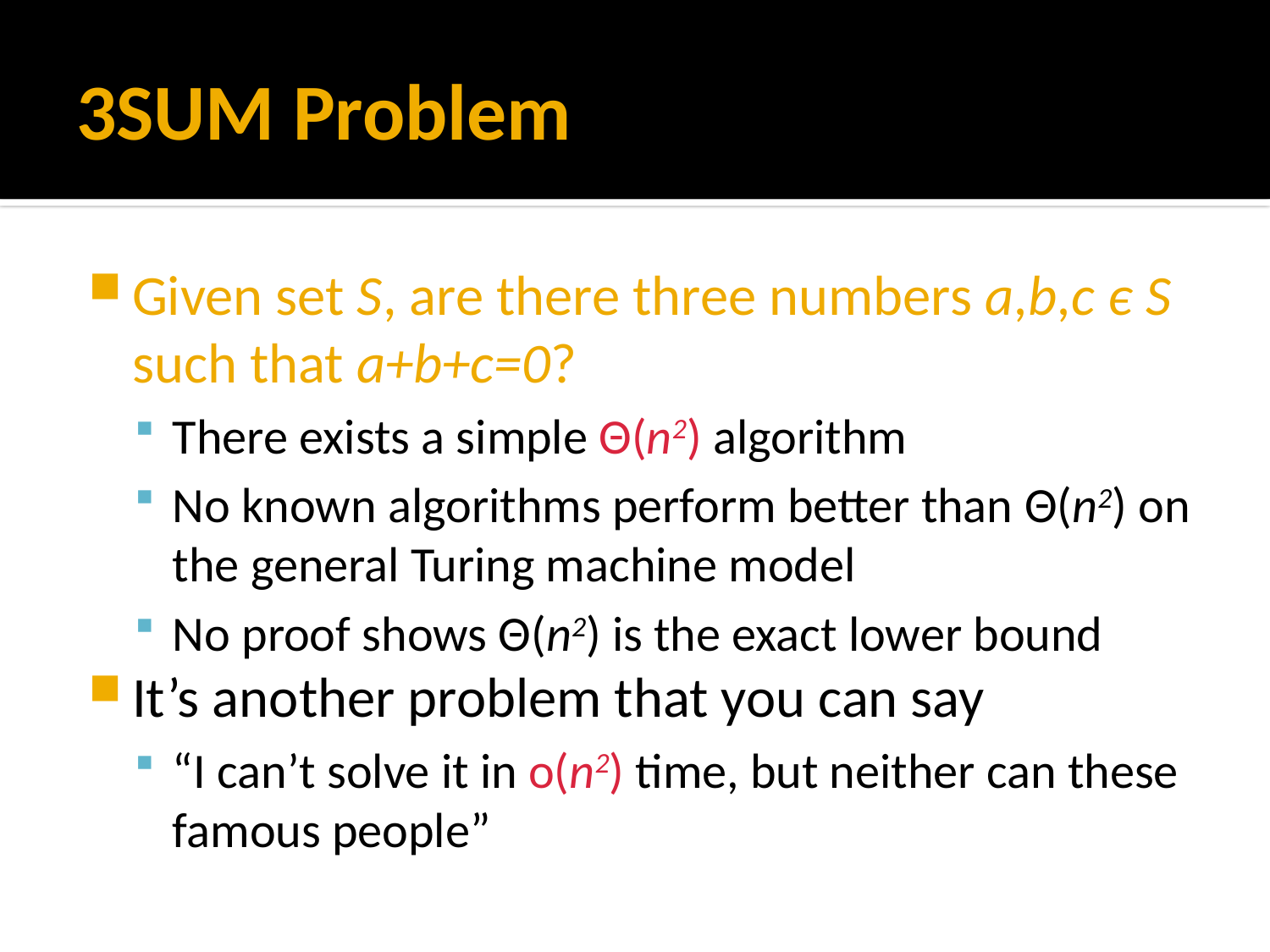

# 3SUM Problem
Given set S, are there three numbers a,b,c є S such that a+b+c=0?
There exists a simple Θ(n2) algorithm
No known algorithms perform better than Θ(n2) on the general Turing machine model
No proof shows Θ(n2) is the exact lower bound
It’s another problem that you can say
“I can’t solve it in o(n2) time, but neither can these famous people”